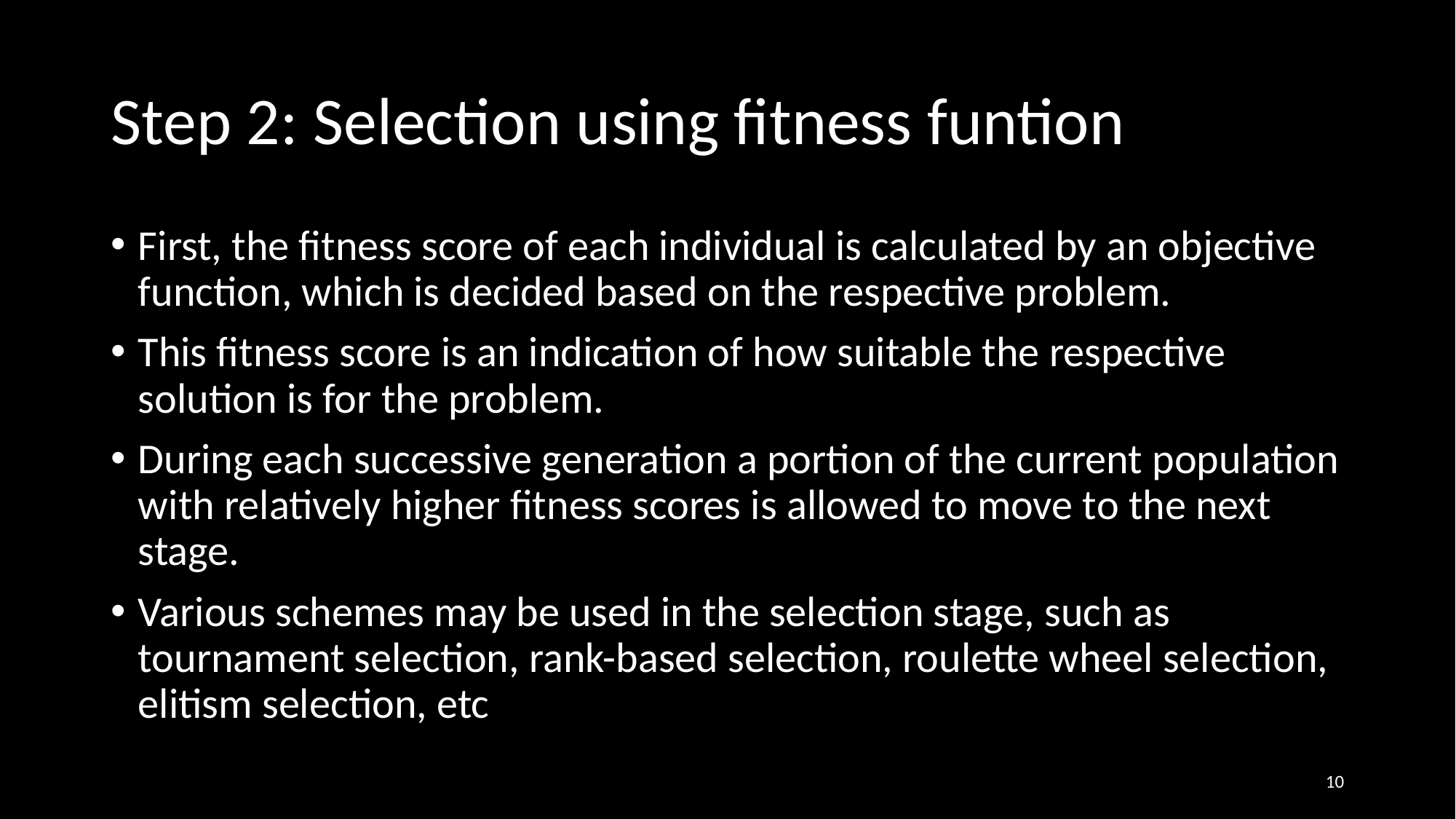

# Step 2: Selection using fitness funtion
First, the fitness score of each individual is calculated by an objective function, which is decided based on the respective problem.
This fitness score is an indication of how suitable the respective solution is for the problem.
During each successive generation a portion of the current population with relatively higher fitness scores is allowed to move to the next stage.
Various schemes may be used in the selection stage, such as tournament selection, rank-based selection, roulette wheel selection, elitism selection, etc
10